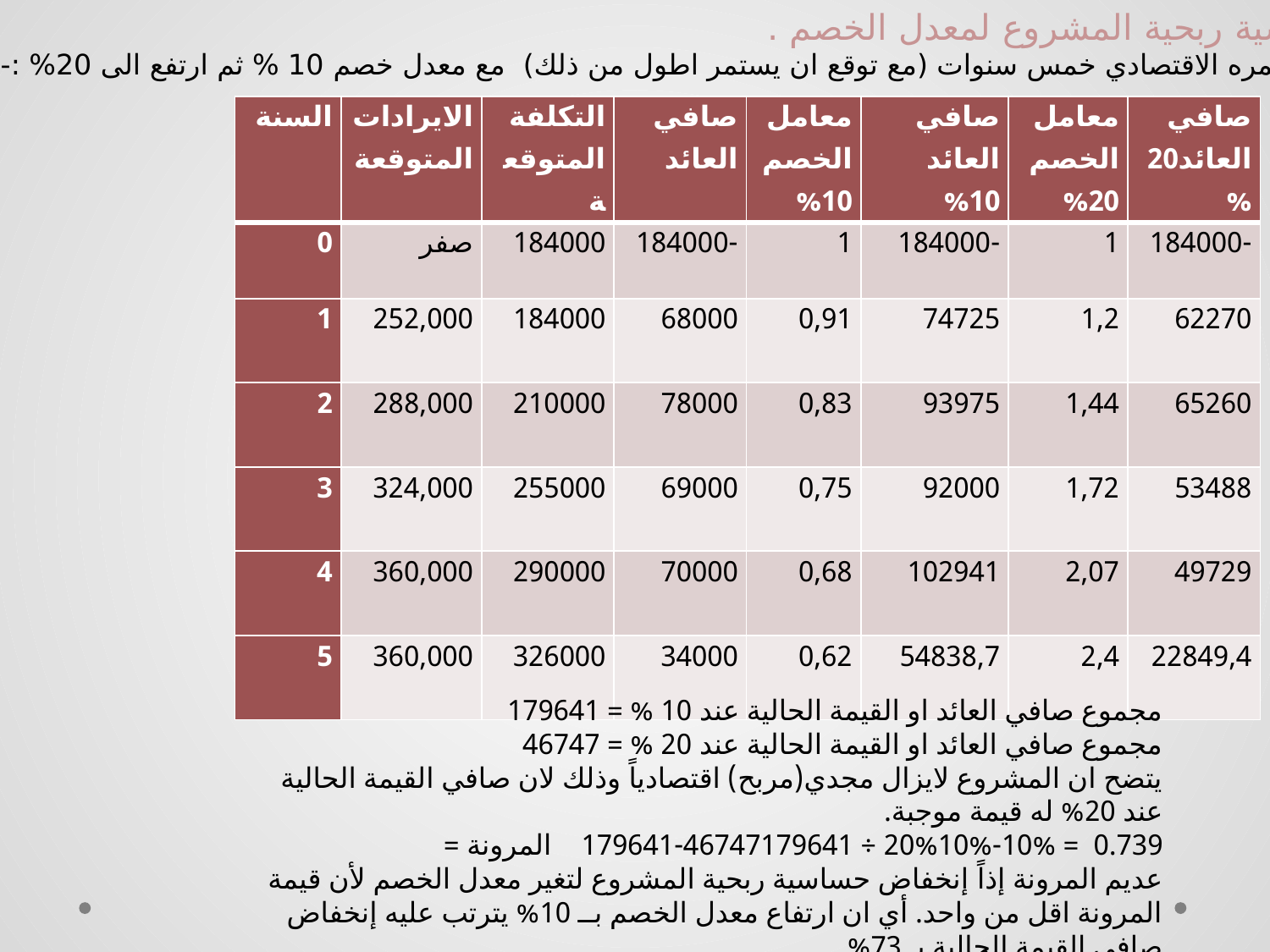

1/ حساسية ربحية المشروع لمعدل الخصم .
المشروع عمره الاقتصادي خمس سنوات (مع توقع ان يستمر اطول من ذلك)  مع معدل خصم 10 % ثم ارتفع الى 20% :-

| السنة | الايرادات المتوقعة | التكلفة المتوقعة | صافي العائد | معامل الخصم 10% | صافي العائد 10% | معامل الخصم 20% | صافي العائد20% |
| --- | --- | --- | --- | --- | --- | --- | --- |
| 0 | صفر | 184000 | -184000 | 1 | -184000 | 1 | -184000 |
| 1 | 252,000 | 184000 | 68000 | 0,91 | 74725 | 1,2 | 62270 |
| 2 | 288,000 | 210000 | 78000 | 0,83 | 93975 | 1,44 | 65260 |
| 3 | 324,000 | 255000 | 69000 | 0,75 | 92000 | 1,72 | 53488 |
| 4 | 360,000 | 290000 | 70000 | 0,68 | 102941 | 2,07 | 49729 |
| 5 | 360,000 | 326000 | 34000 | 0,62 | 54838,7 | 2,4 | 22849,4 |
مجموع صافي العائد او القيمة الحالية عند 10 % = 179641
مجموع صافي العائد او القيمة الحالية عند 20 % = 46747
يتضح ان المشروع لايزال مجدي(مربح) اقتصادياً وذلك لان صافي القيمة الحالية عند 20% له قيمة موجبة.
0.739  = 10%-20%10% ÷ 179641-46747179641    المرونة =
عديم المرونة إذاً إنخفاض حساسية ربحية المشروع لتغير معدل الخصم لأن قيمة المرونة اقل من واحد. أي ان ارتفاع معدل الخصم بــ 10% يترتب عليه إنخفاض صافي القيمة الحالية بـ 73%